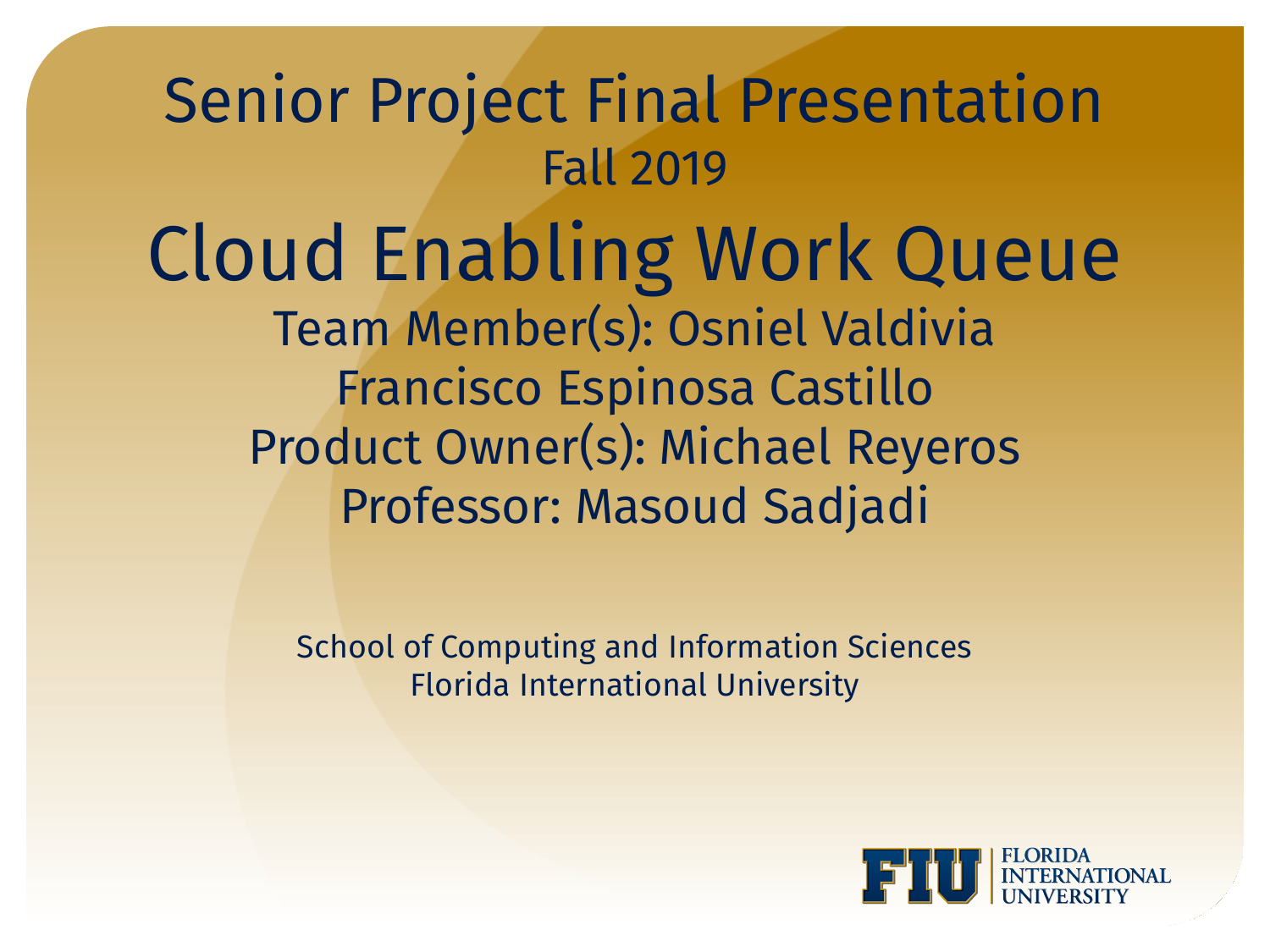

Senior Project Final Presentation
Fall 2019
# Cloud Enabling Work Queue Team Member(s): Osniel Valdivia Francisco Espinosa Castillo Product Owner(s): Michael Reyeros Professor: Masoud Sadjadi School of Computing and Information Sciences Florida International University